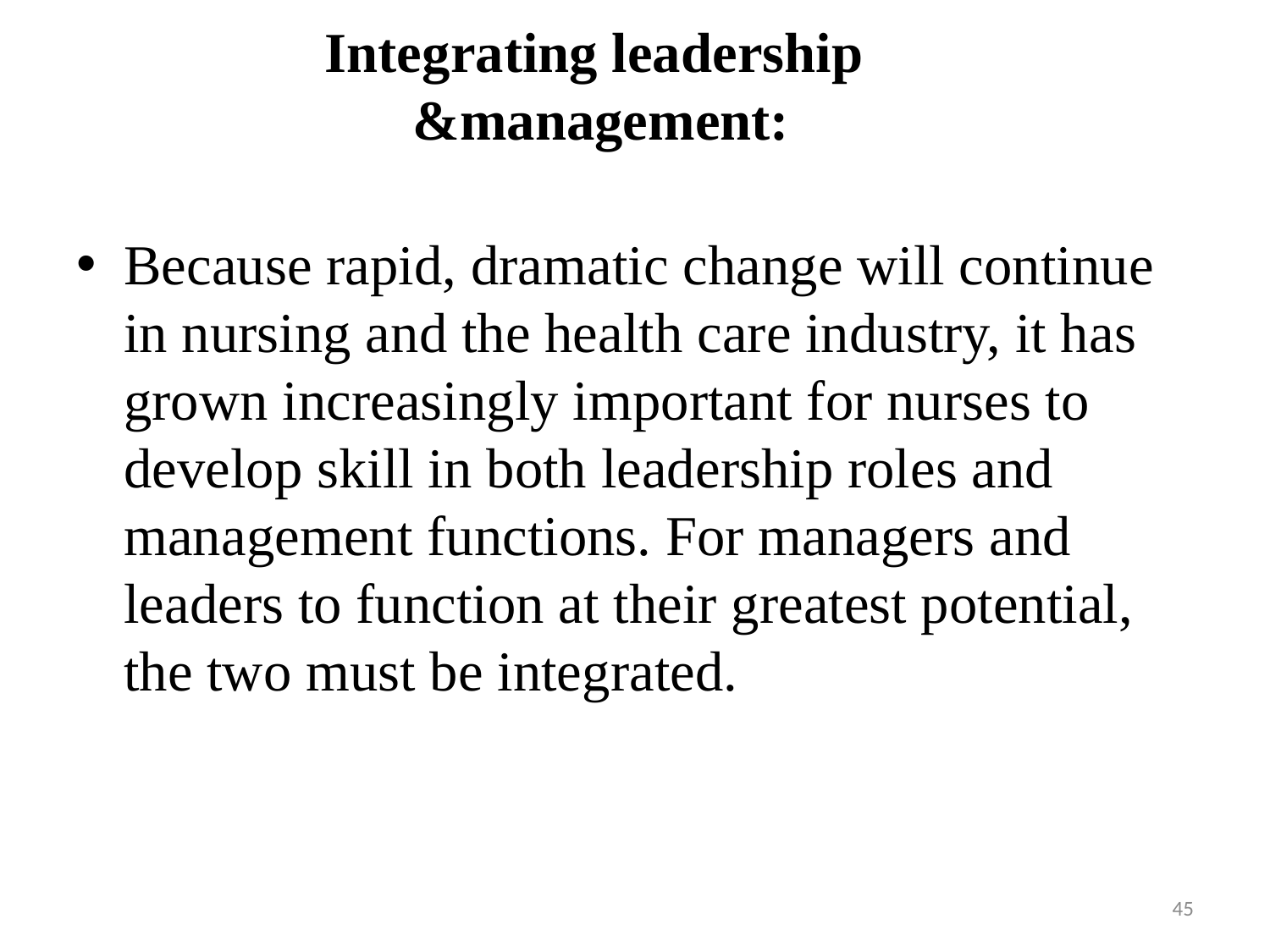

# Integrating leadership &management:
Because rapid, dramatic change will continue in nursing and the health care industry, it has grown increasingly important for nurses to develop skill in both leadership roles and management functions. For managers and leaders to function at their greatest potential, the two must be integrated.

45